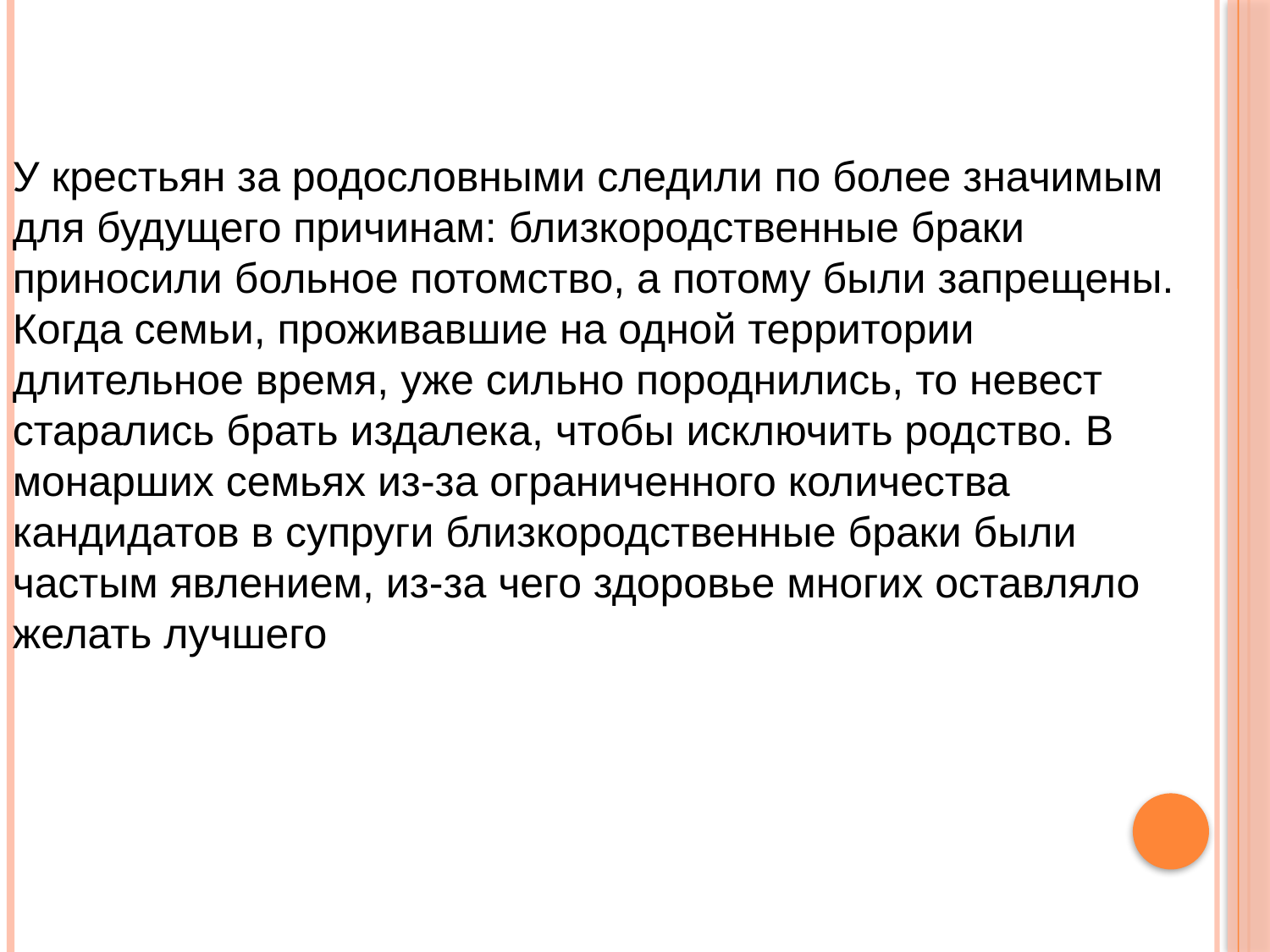

У крестьян за родословными следили по более значимым для будущего причинам: близкородственные браки приносили больное потомство, а потому были запрещены. Когда семьи, проживавшие на одной территории длительное время, уже сильно породнились, то невест старались брать издалека, чтобы исключить родство. В монарших семьях из-за ограниченного количества кандидатов в супруги близкородственные браки были частым явлением, из-за чего здоровье многих оставляло желать лучшего